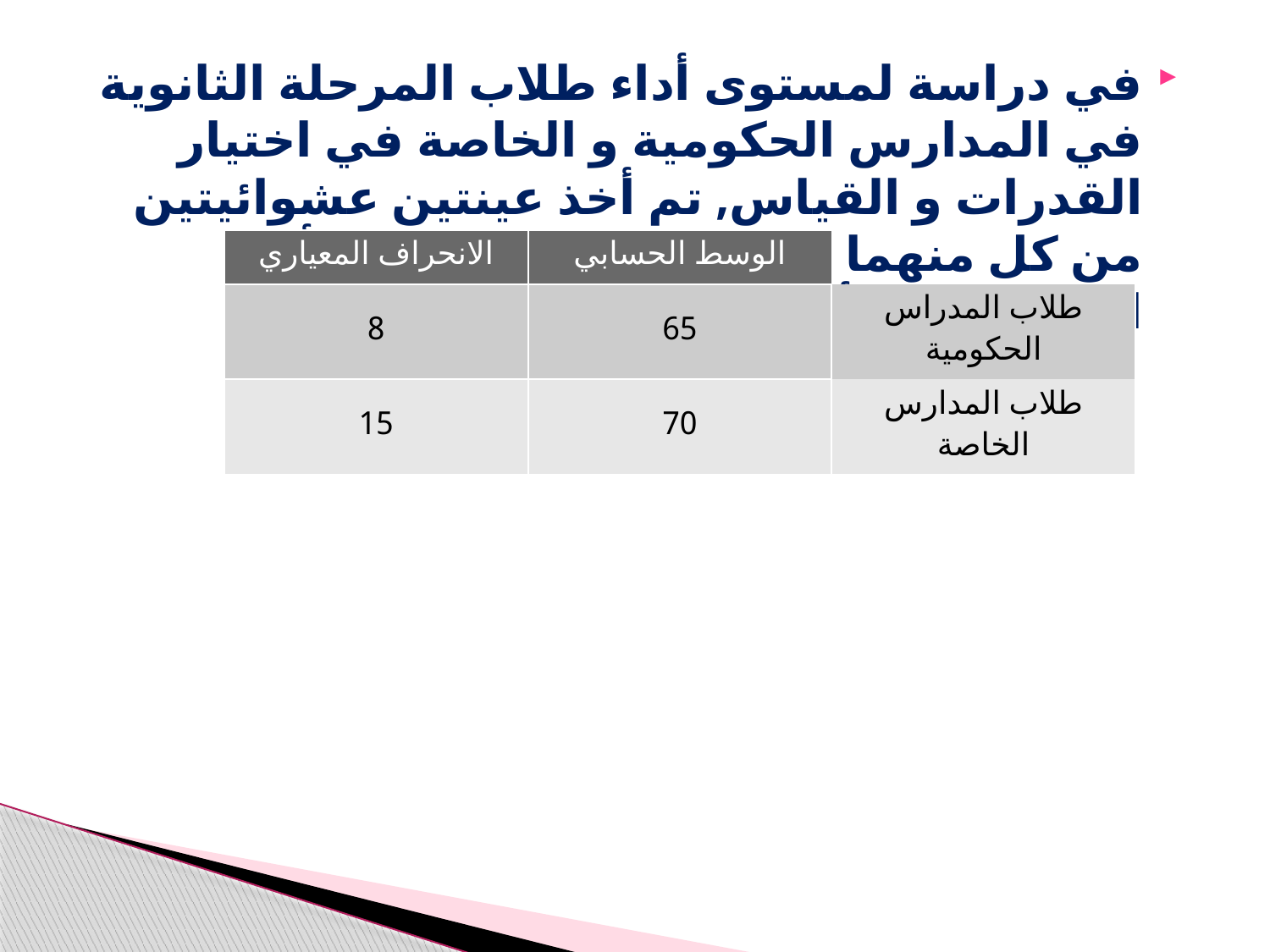

في دراسة لمستوى أداء طلاب المرحلة الثانوية في المدارس الحكومية و الخاصة في اختيار القدرات و القياس, تم أخذ عينتين عشوائيتين من كل منهما فكانت النتائج كالتالي . أي المجموعتين أكثر تشتتاً؟

| الانحراف المعياري | الوسط الحسابي |  |
| --- | --- | --- |
| 8 | 65 | طلاب المدراس الحكومية |
| 15 | 70 | طلاب المدارس الخاصة |